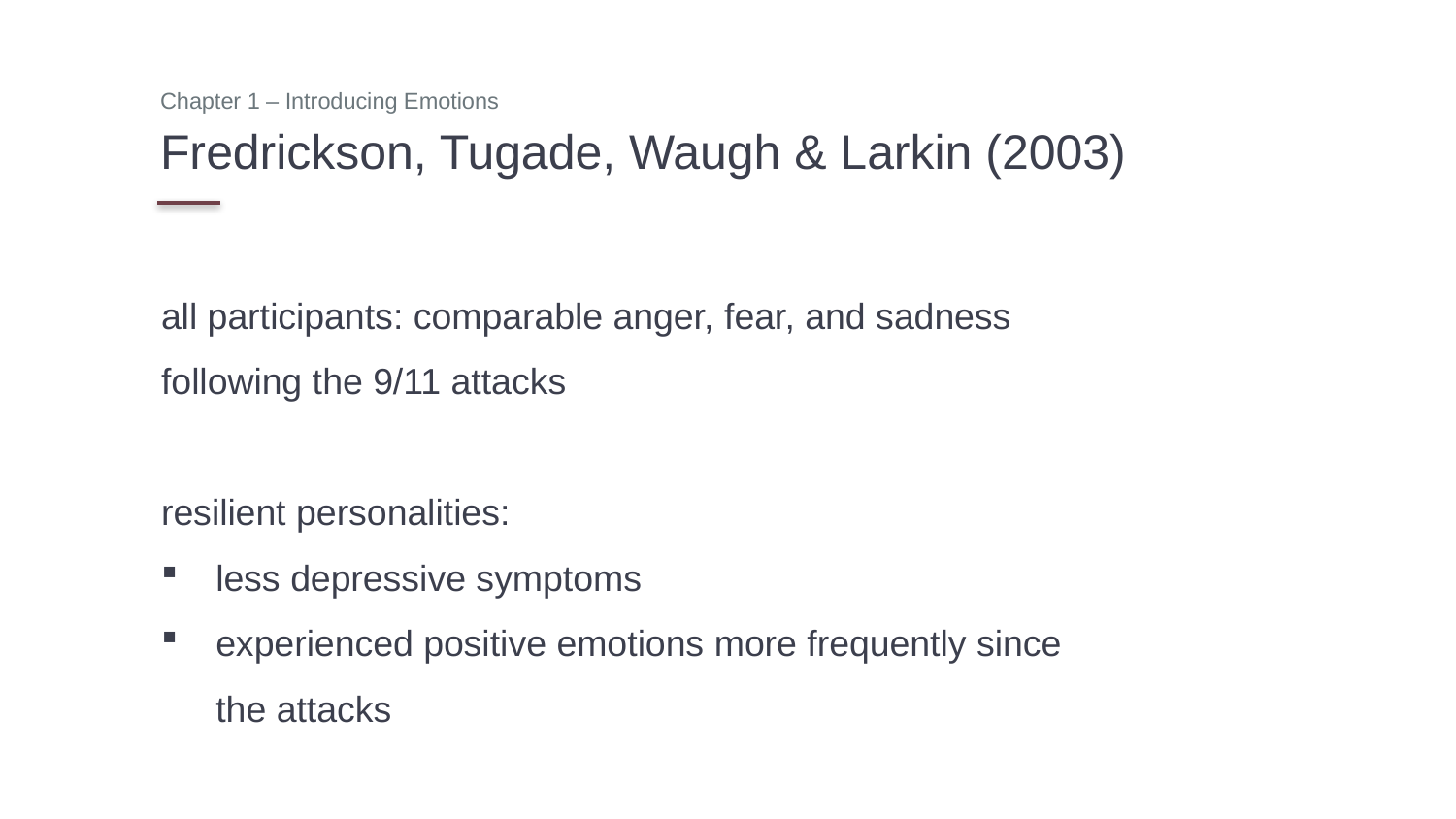

Chapter 1 – Introducing Emotions
# Fredrickson, Tugade, Waugh & Larkin (2003)
all participants: comparable anger, fear, and sadness following the 9/11 attacks

resilient personalities:
less depressive symptoms
experienced positive emotions more frequently since the attacks